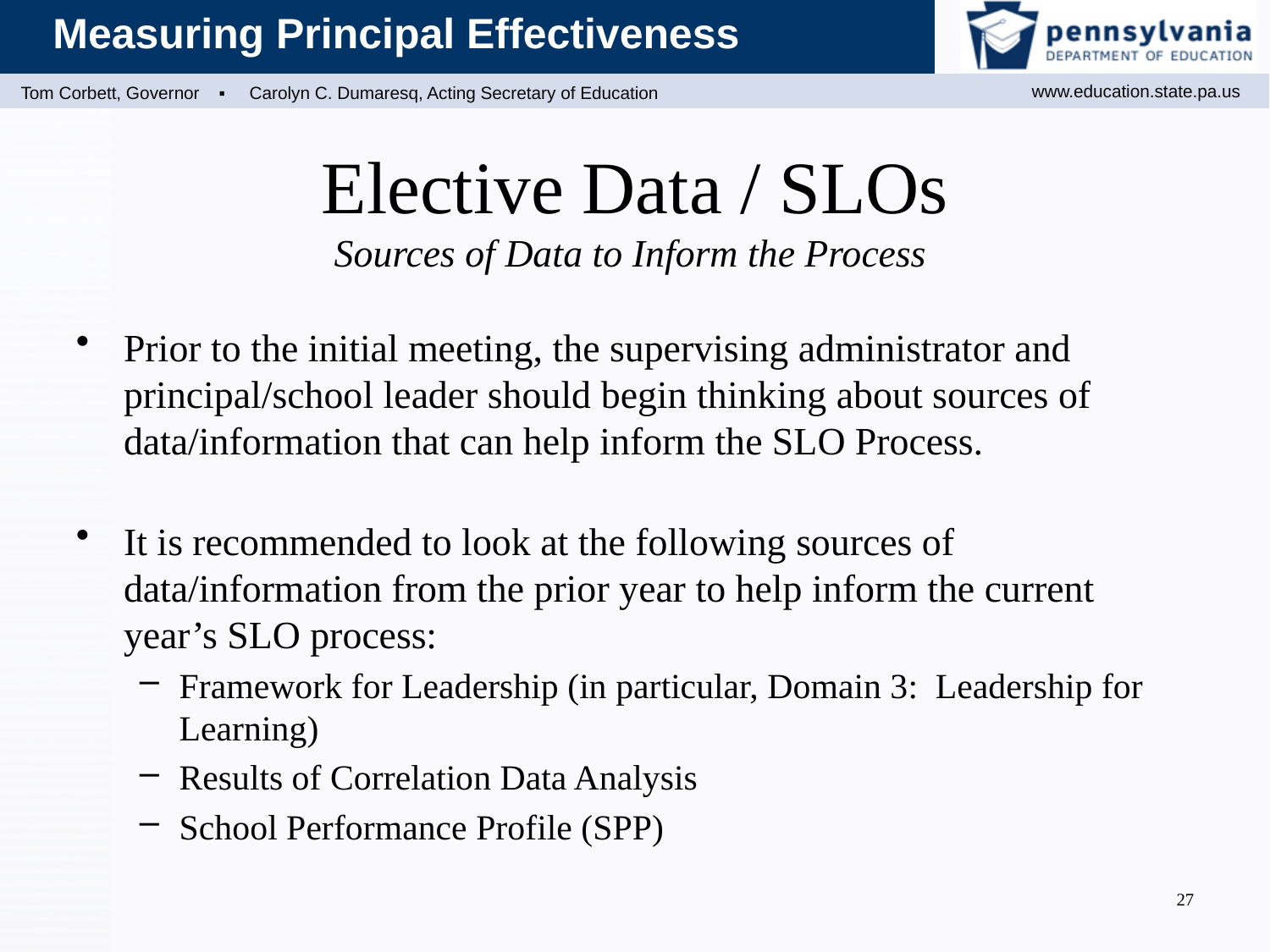

# Elective Data / SLOs Sources of Data to Inform the Process
Prior to the initial meeting, the supervising administrator and principal/school leader should begin thinking about sources of data/information that can help inform the SLO Process.
It is recommended to look at the following sources of data/information from the prior year to help inform the current year’s SLO process:
Framework for Leadership (in particular, Domain 3:  Leadership for Learning)
Results of Correlation Data Analysis
School Performance Profile (SPP)
27